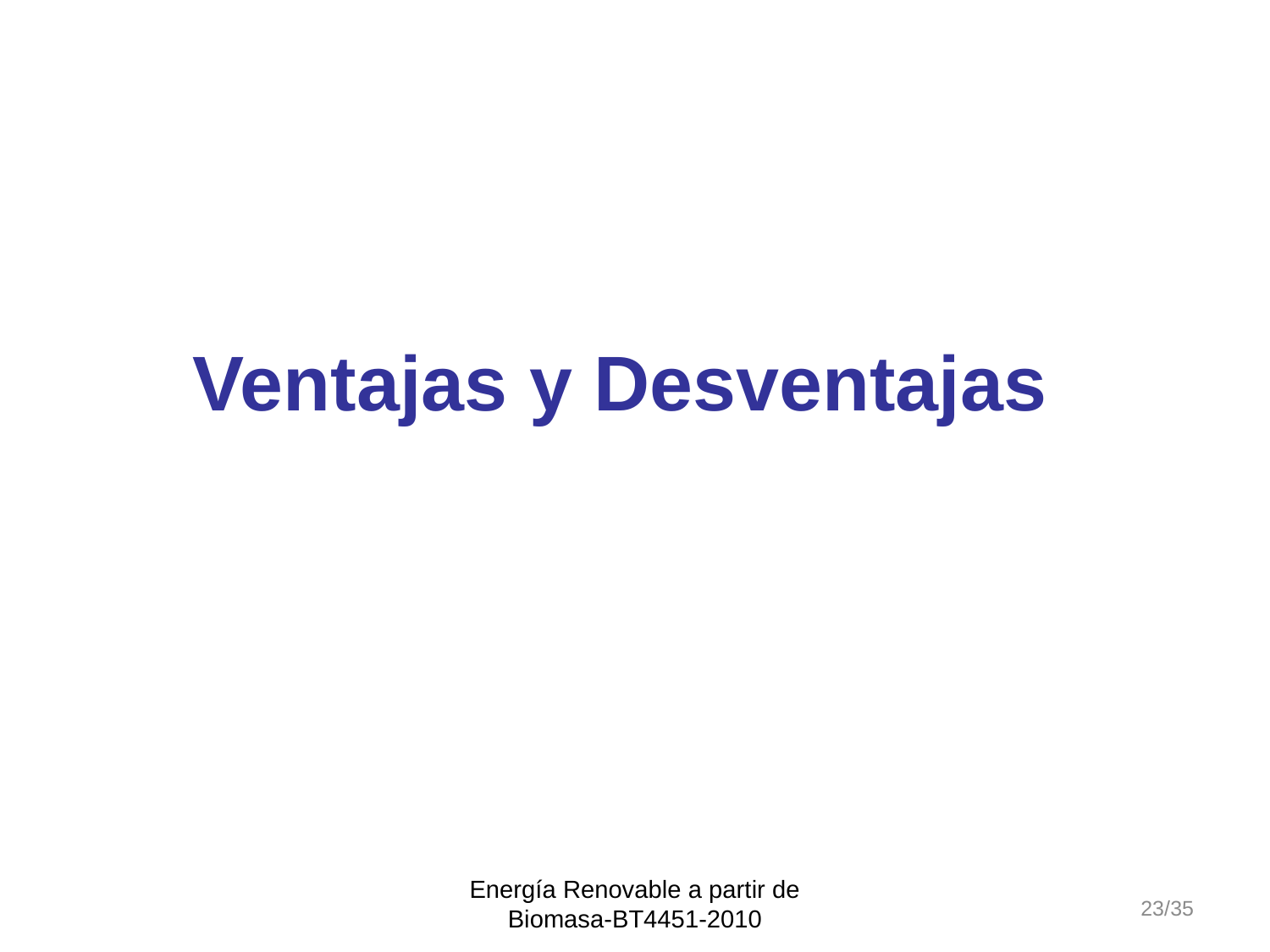

Ventajas y Desventajas
Energía Renovable a partir de Biomasa-BT4451-2010
23/35